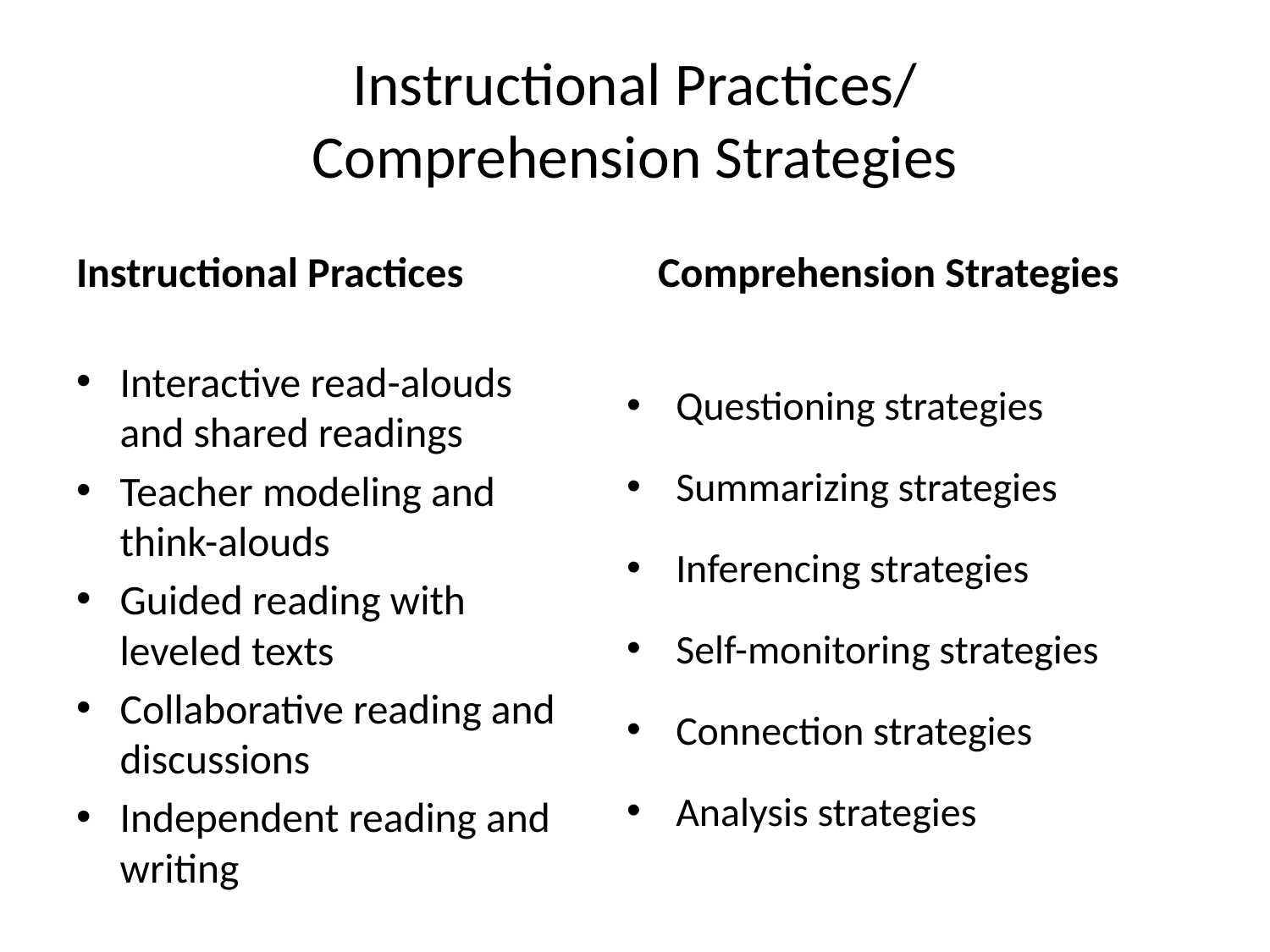

# Instructional Practices/ Comprehension Strategies
Instructional Practices
Comprehension Strategies
Interactive read-alouds and shared readings
Teacher modeling and think-alouds
Guided reading with leveled texts
Collaborative reading and discussions
Independent reading and writing
Questioning strategies
Summarizing strategies
Inferencing strategies
Self-monitoring strategies
Connection strategies
Analysis strategies